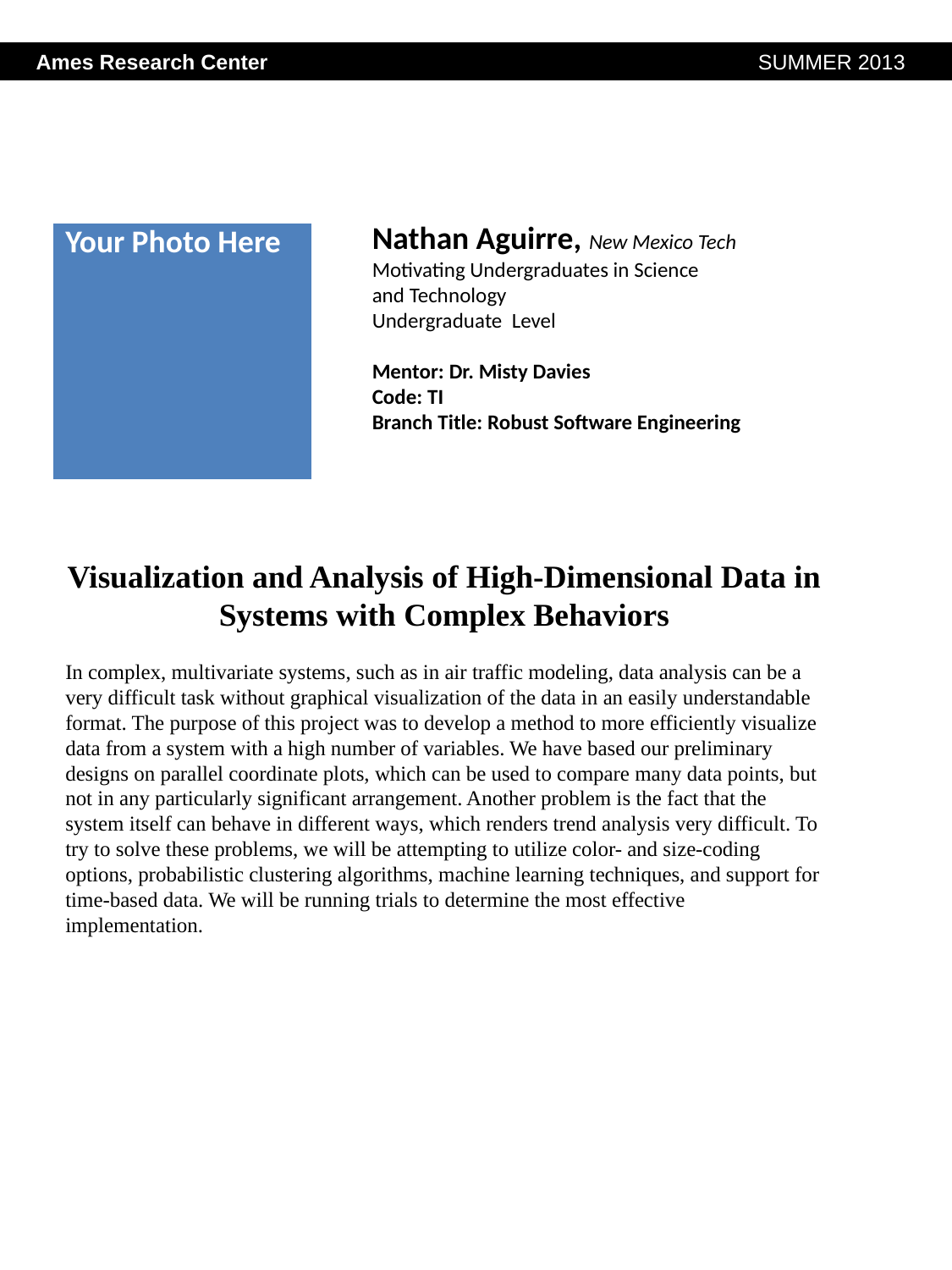

Ames Research Center                                                                                   SUMMER 2013
Nathan Aguirre, New Mexico Tech
Motivating Undergraduates in Science
and Technology
Undergraduate  Level

Mentor: Dr. Misty Davies
Code: TI
Branch Title: Robust Software Engineering

| Your Photo Here |
| --- |
Visualization and Analysis of High-Dimensional Data in Systems with Complex Behaviors

In complex, multivariate systems, such as in air traffic modeling, data analysis can be a very difficult task without graphical visualization of the data in an easily understandable format. The purpose of this project was to develop a method to more efficiently visualize data from a system with a high number of variables. We have based our preliminary designs on parallel coordinate plots, which can be used to compare many data points, but not in any particularly significant arrangement. Another problem is the fact that the system itself can behave in different ways, which renders trend analysis very difficult. To try to solve these problems, we will be attempting to utilize color- and size-coding options, probabilistic clustering algorithms, machine learning techniques, and support for time-based data. We will be running trials to determine the most effective implementation.

1